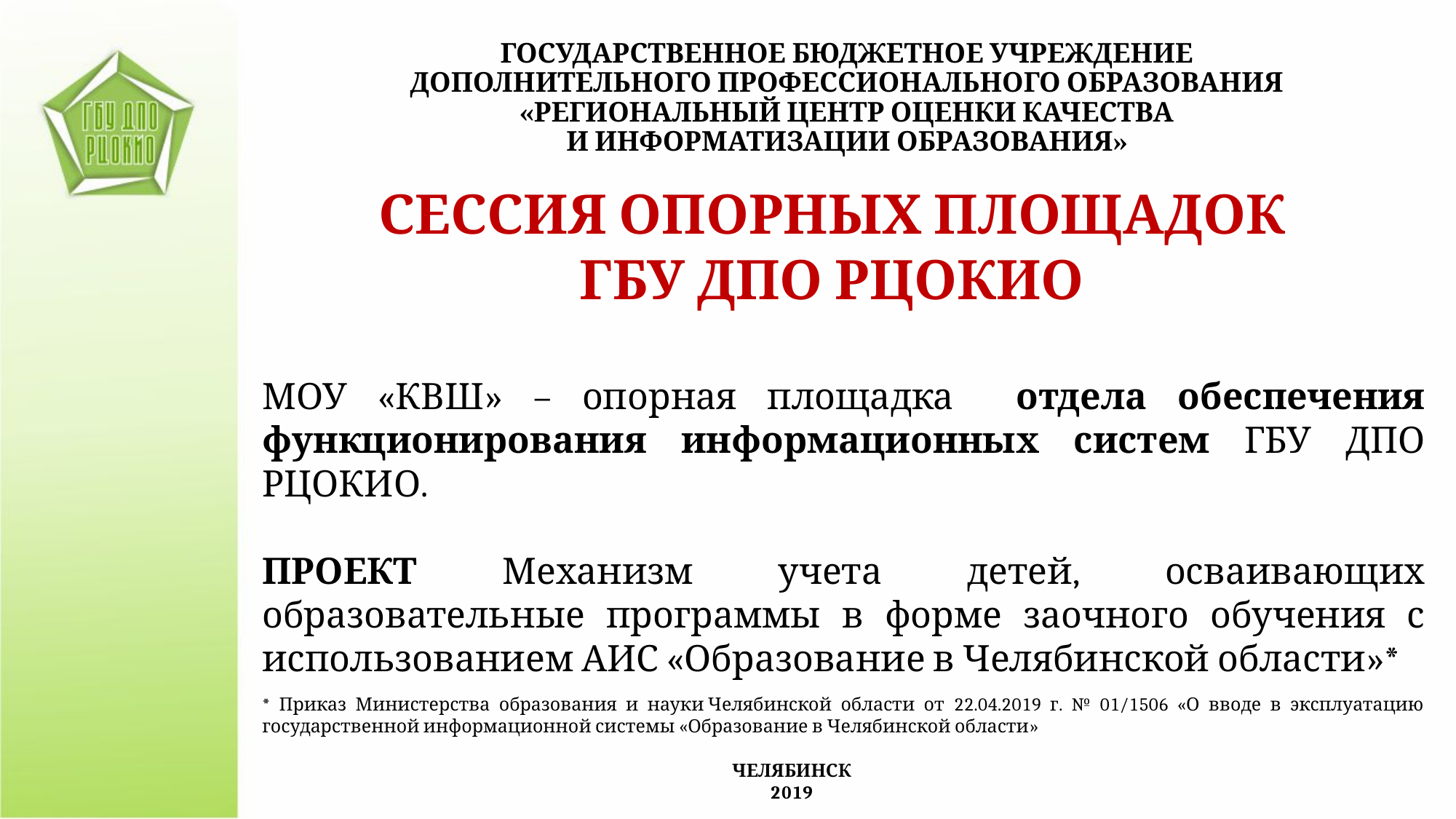

ГОСУДАРСТВЕННОЕ БЮДЖЕТНОЕ УЧРЕЖДЕНИЕ
ДОПОЛНИТЕЛЬНОГО ПРОФЕССИОНАЛЬНОГО ОБРАЗОВАНИЯ
«РЕГИОНАЛЬНЫЙ ЦЕНТР ОЦЕНКИ КАЧЕСТВА
И ИНФОРМАТИЗАЦИИ ОБРАЗОВАНИЯ»
СЕССИЯ ОПОРНЫХ ПЛОЩАДОК
ГБУ ДПО РЦОКИО
МОУ «КВШ» – опорная площадка  отдела обеспечения функционирования информационных систем ГБУ ДПО РЦОКИО.

ПРОЕКТ Механизм учета детей, осваивающих образовательные программы в форме заочного обучения с использованием АИС «Образование в Челябинской области»*
* Приказ Министерства образования и науки Челябинской области от 22.04.2019 г. № 01/1506 «О вводе в эксплуатацию государственной информационной системы «Образование в Челябинской области»
ЧЕЛЯБИНСК
2019